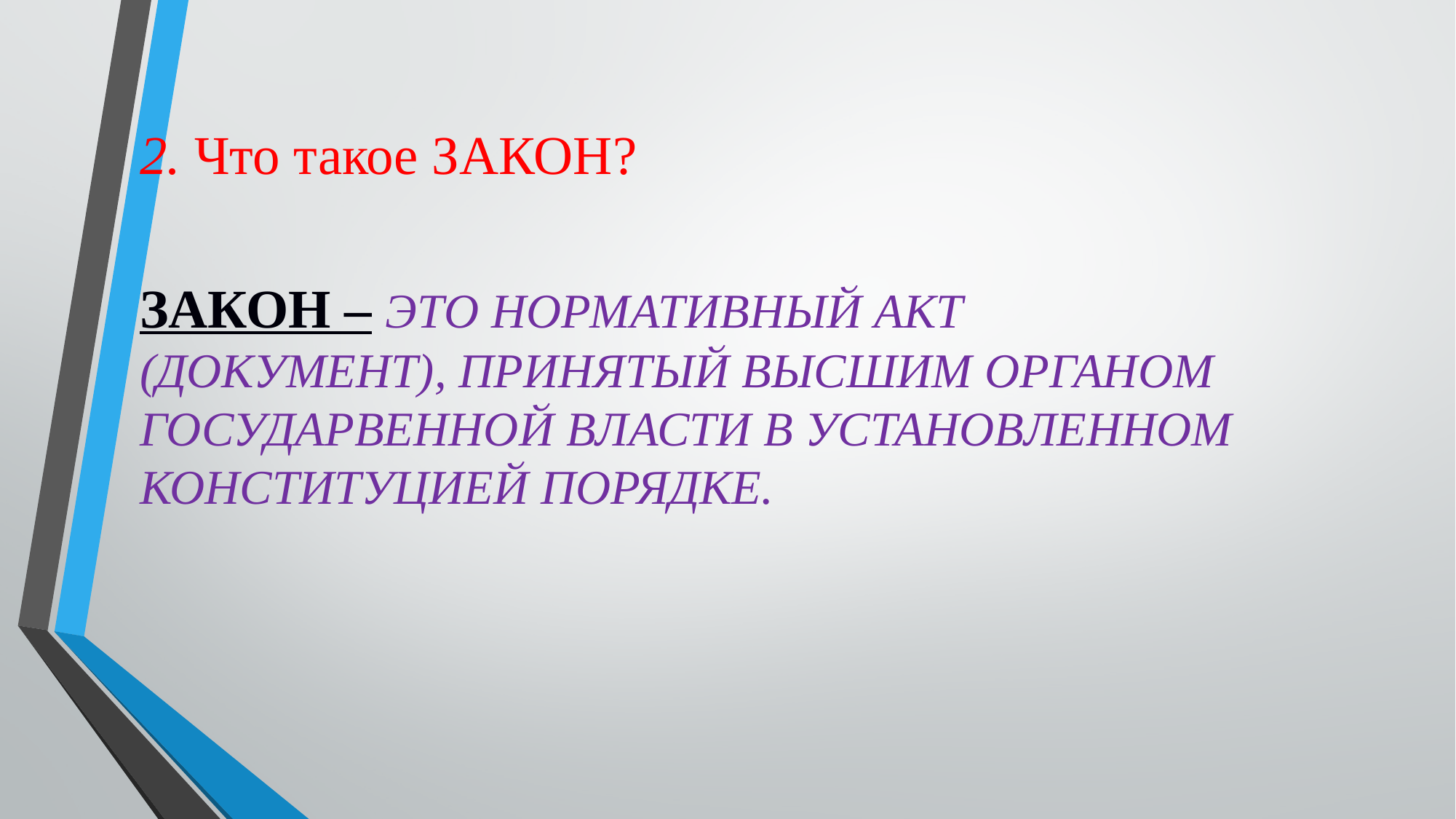

2. Что такое ЗАКОН?

ЗАКОН – ЭТО НОРМАТИВНЫЙ АКТ (ДОКУМЕНТ), ПРИНЯТЫЙ ВЫСШИМ ОРГАНОМ ГОСУДАРВЕННОЙ ВЛАСТИ В УСТАНОВЛЕННОМ КОНСТИТУЦИЕЙ ПОРЯДКЕ.